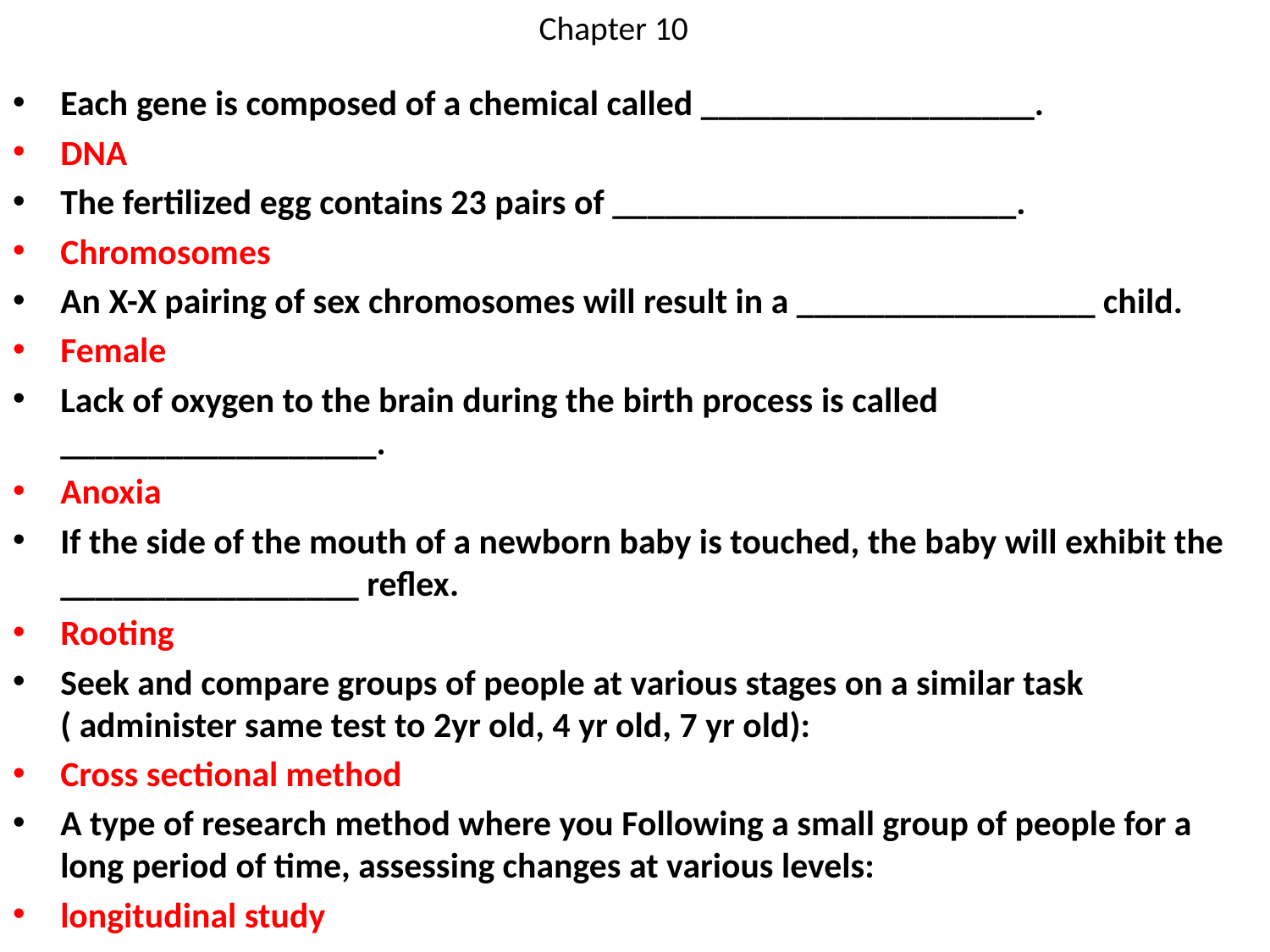

# Chapter 10
Each gene is composed of a chemical called ___________________.
DNA
The fertilized egg contains 23 pairs of _______________________.
Chromosomes
An X-X pairing of sex chromosomes will result in a _________________ child.
Female
Lack of oxygen to the brain during the birth process is called __________________.
Anoxia
If the side of the mouth of a newborn baby is touched, the baby will exhibit the _________________ reflex.
Rooting
Seek and compare groups of people at various stages on a similar task ( administer same test to 2yr old, 4 yr old, 7 yr old):
Cross sectional method
A type of research method where you Following a small group of people for a long period of time, assessing changes at various levels:
longitudinal study